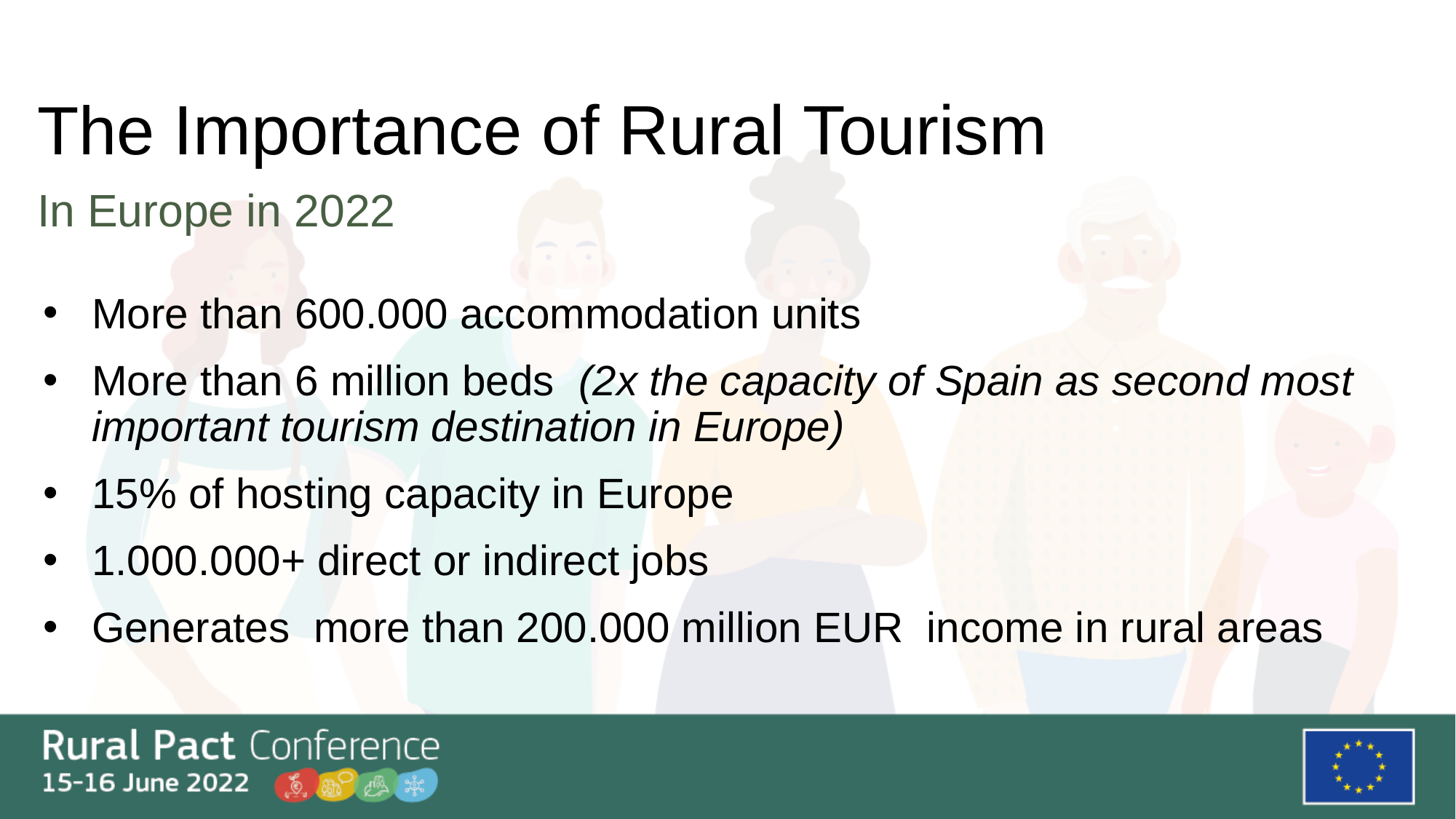

# The Importance of Rural Tourism
In Europe in 2022
More than 600.000 accommodation units
More than 6 million beds  (2x the capacity of Spain as second most important tourism destination in Europe)
15% of hosting capacity in Europe
1.000.000+ direct or indirect jobs
Generates  more than 200.000 million EUR  income in rural areas